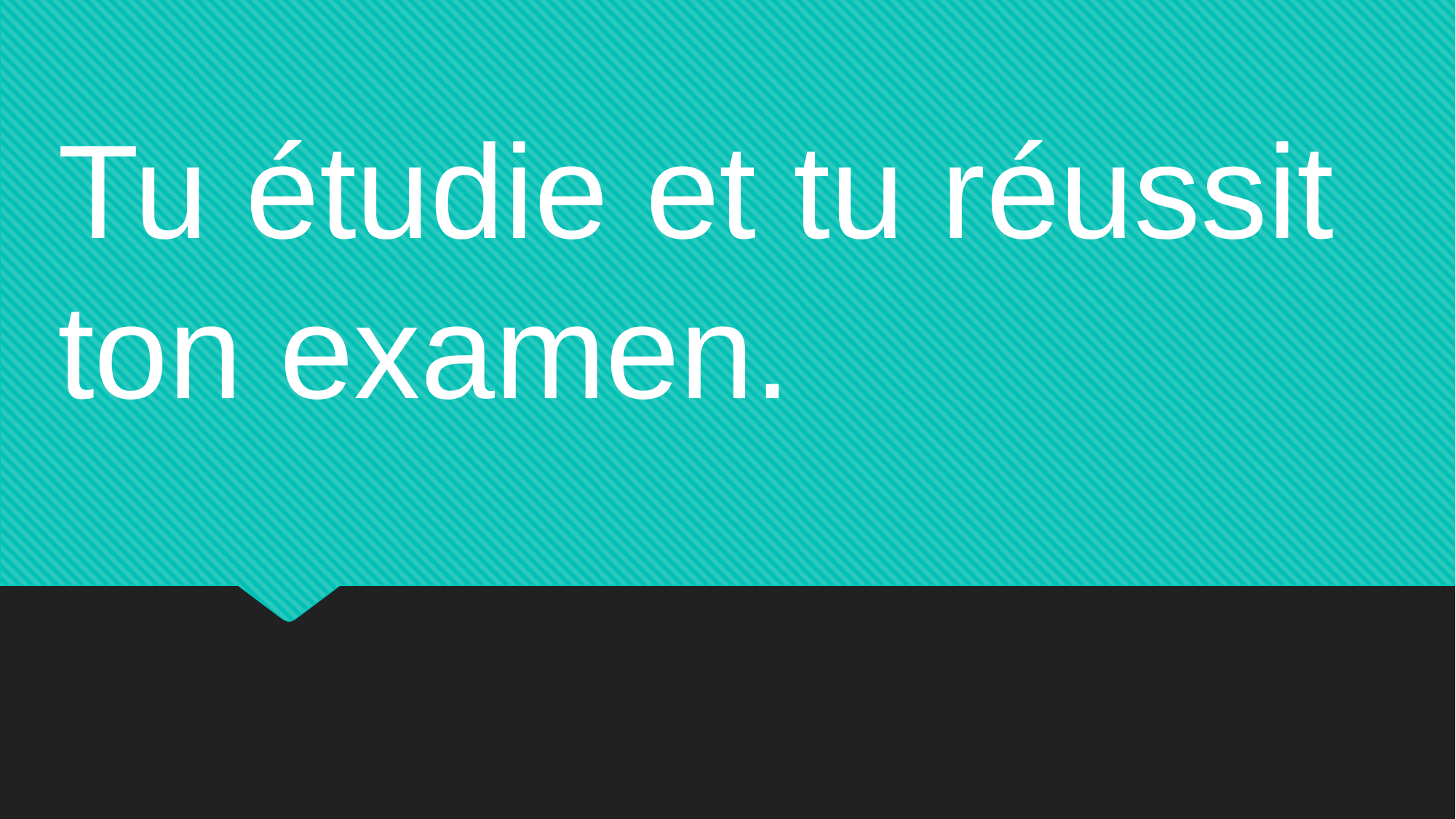

Tu étudie et tu réussit ton examen.